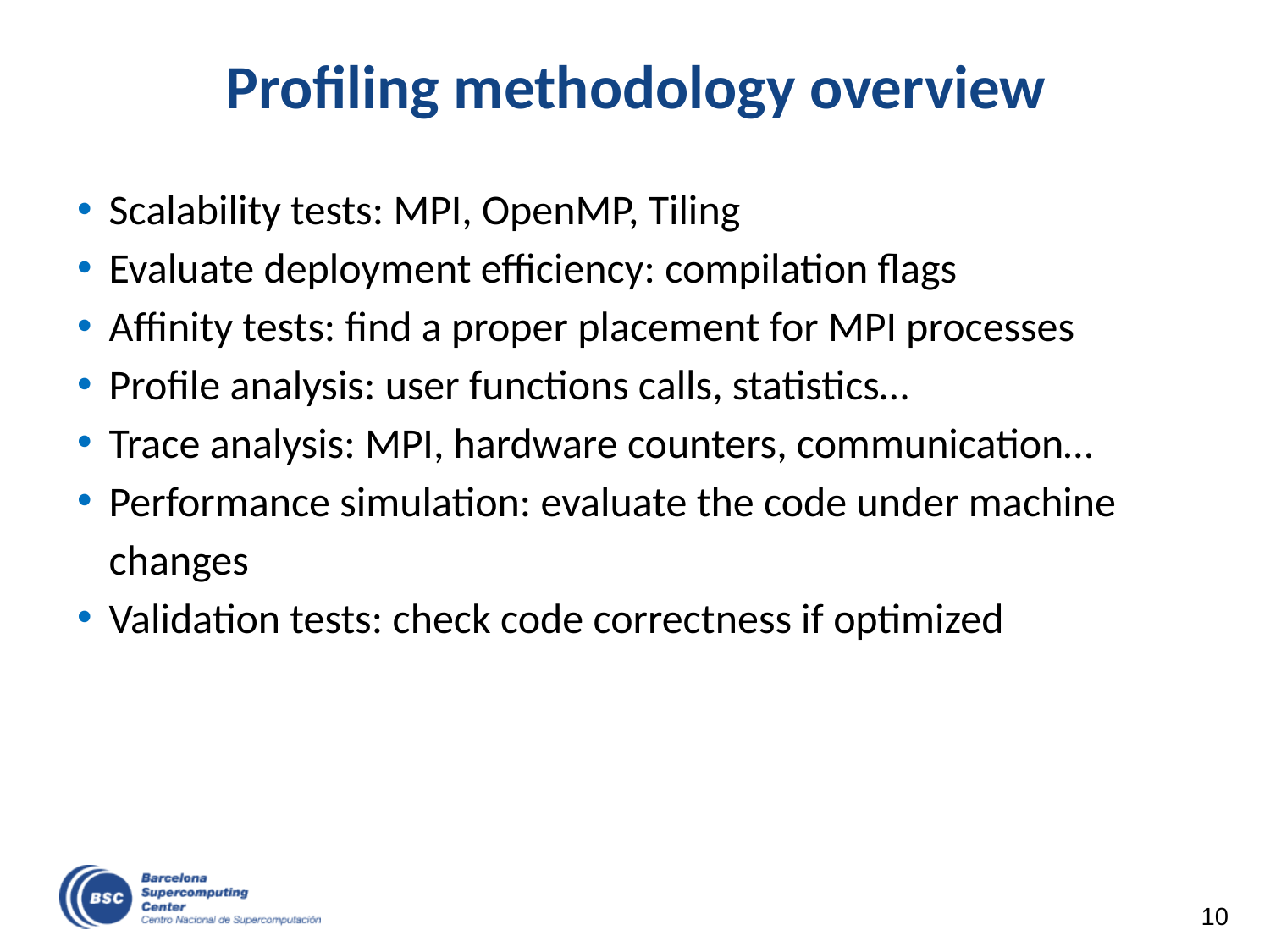

# Profiling methodology overview
Scalability tests: MPI, OpenMP, Tiling
Evaluate deployment efficiency: compilation flags
Affinity tests: find a proper placement for MPI processes
Profile analysis: user functions calls, statistics…
Trace analysis: MPI, hardware counters, communication…
Performance simulation: evaluate the code under machine changes
Validation tests: check code correctness if optimized
10